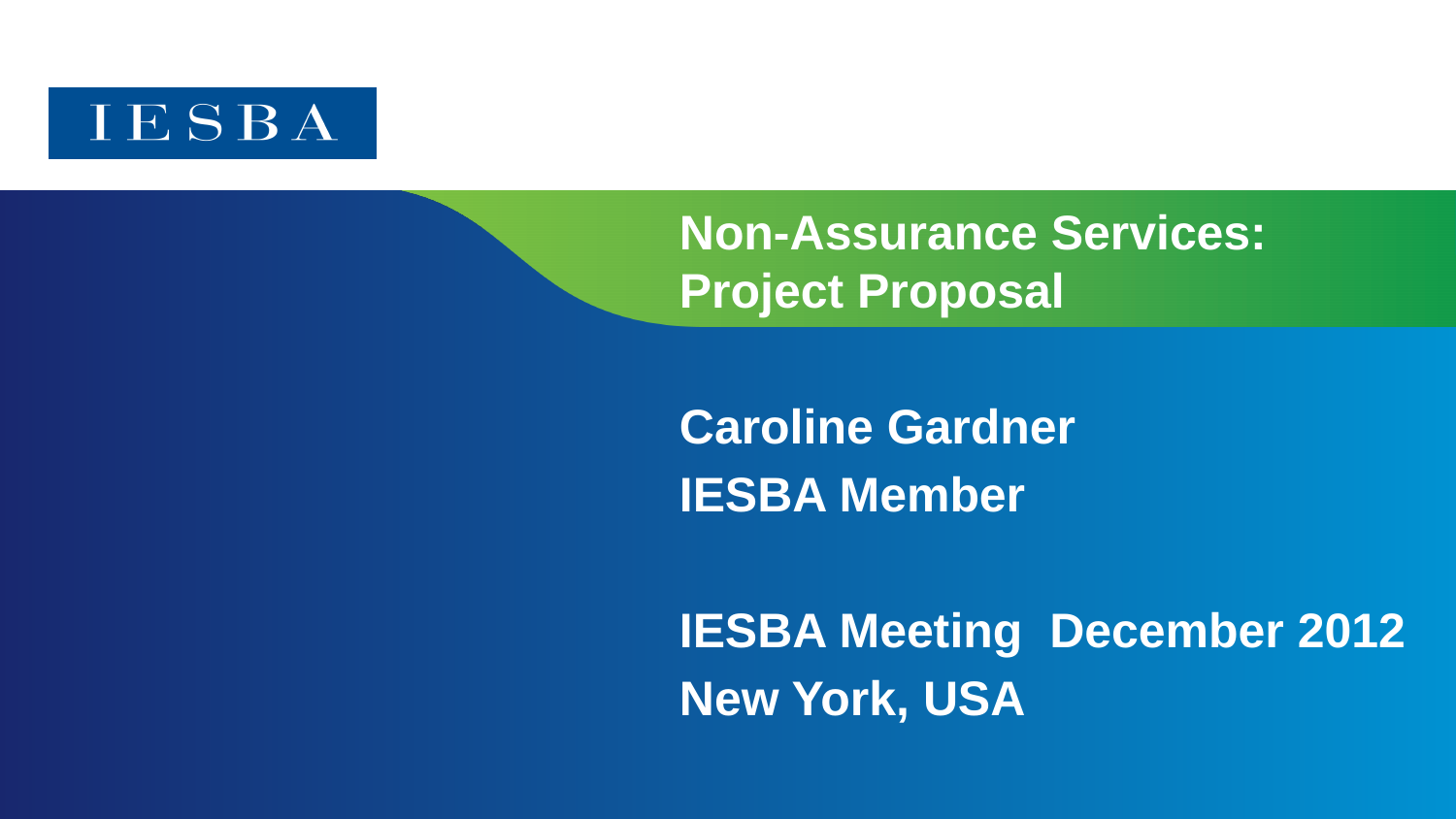

# Non-Assurance Services: Project Proposal
Caroline Gardner
IESBA Member

IESBA Meeting  December 2012
New York, USA